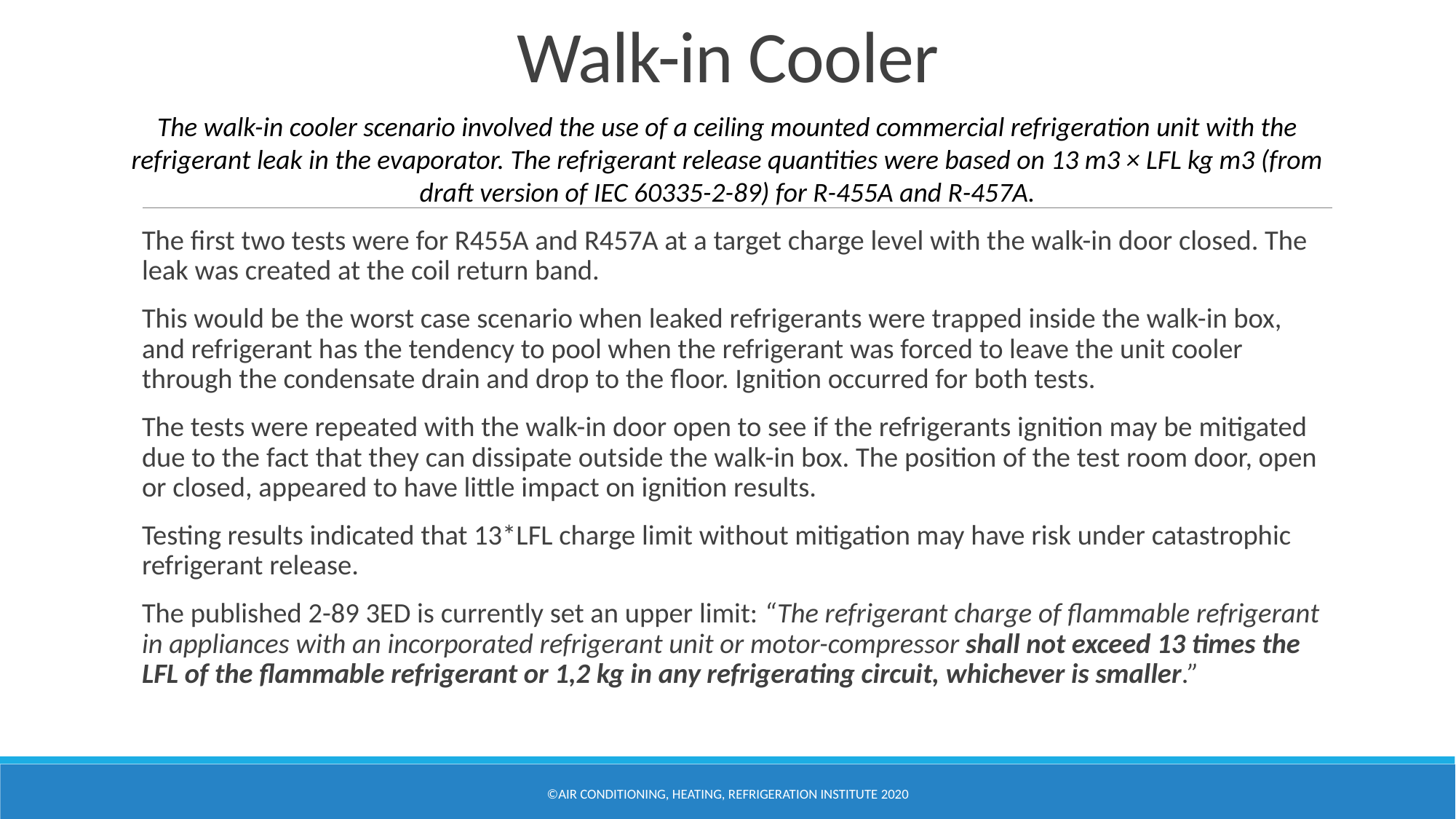

# Walk-in Cooler
The walk-in cooler scenario involved the use of a ceiling mounted commercial refrigeration unit with the refrigerant leak in the evaporator. The refrigerant release quantities were based on 13 m3 × LFL kg m3 (from draft version of IEC 60335-2-89) for R-455A and R-457A.
The first two tests were for R455A and R457A at a target charge level with the walk-in door closed. The leak was created at the coil return band.
This would be the worst case scenario when leaked refrigerants were trapped inside the walk-in box, and refrigerant has the tendency to pool when the refrigerant was forced to leave the unit cooler through the condensate drain and drop to the floor. Ignition occurred for both tests.
The tests were repeated with the walk-in door open to see if the refrigerants ignition may be mitigated due to the fact that they can dissipate outside the walk-in box. The position of the test room door, open or closed, appeared to have little impact on ignition results.
Testing results indicated that 13*LFL charge limit without mitigation may have risk under catastrophic refrigerant release.
The published 2-89 3ED is currently set an upper limit: “The refrigerant charge of flammable refrigerant in appliances with an incorporated refrigerant unit or motor-compressor shall not exceed 13 times the LFL of the flammable refrigerant or 1,2 kg in any refrigerating circuit, whichever is smaller.”
©Air Conditioning, Heating, Refrigeration Institute 2020